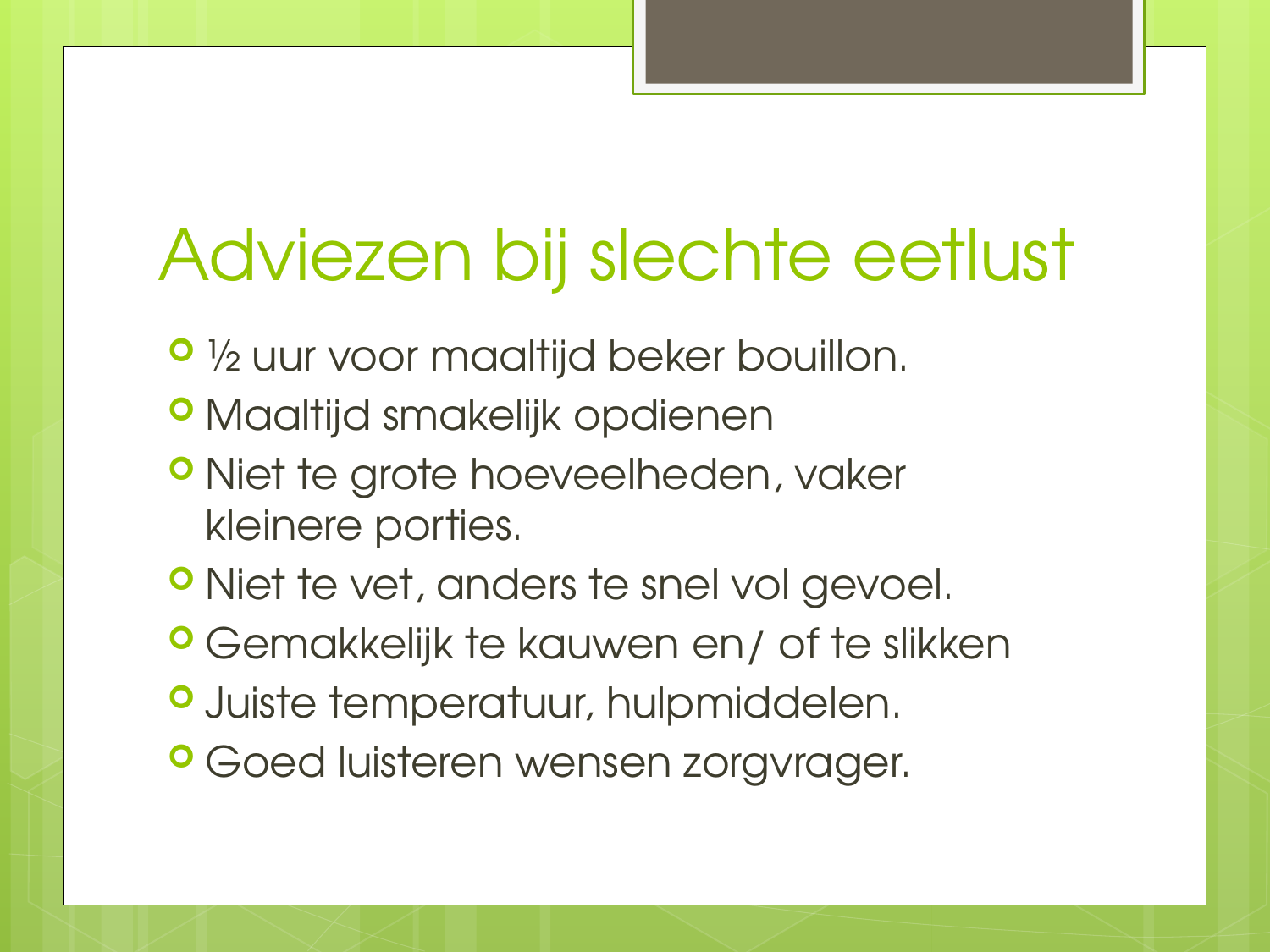

# Adviezen bij slechte eetlust
½ uur voor maaltijd beker bouillon.
Maaltijd smakelijk opdienen
Niet te grote hoeveelheden, vaker kleinere porties.
Niet te vet, anders te snel vol gevoel.
Gemakkelijk te kauwen en/ of te slikken
Juiste temperatuur, hulpmiddelen.
Goed luisteren wensen zorgvrager.